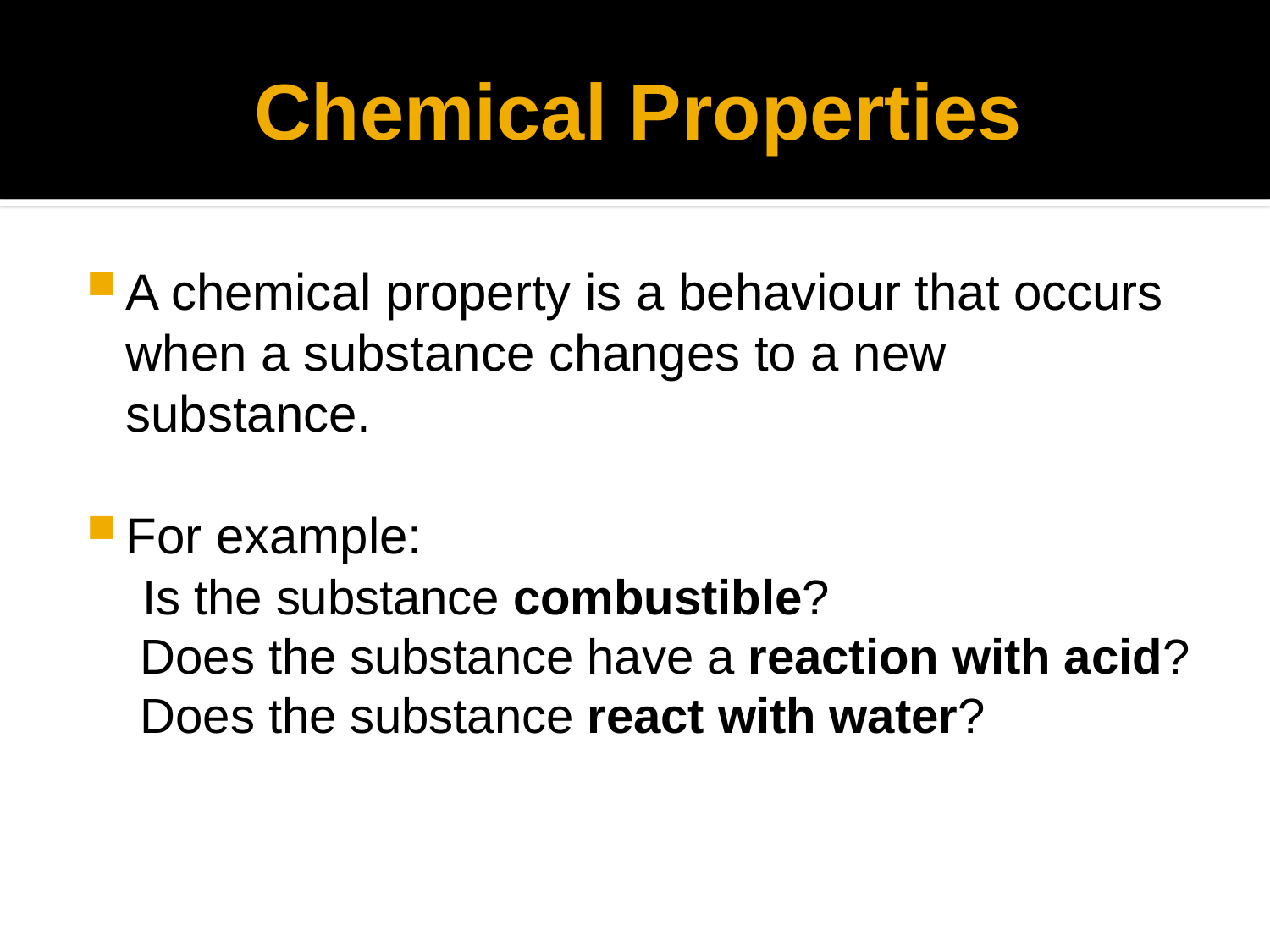

# Chemical Properties
A chemical property is a behaviour that occurs when a substance changes to a new substance.

For example:
    Is the substance combustible?
    Does the substance have a reaction with acid?
    Does the substance react with water?